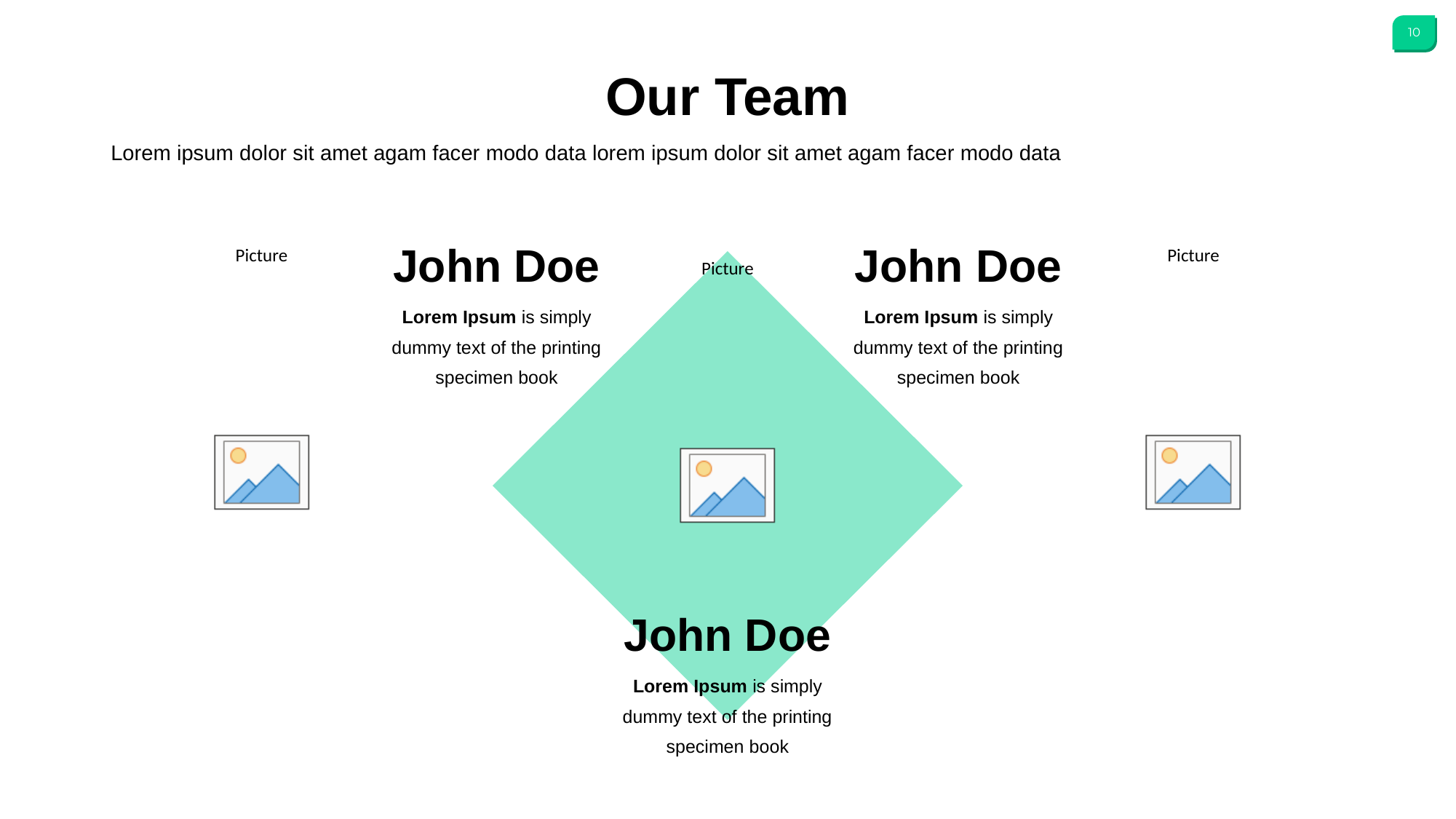

Our Team
Lorem ipsum dolor sit amet agam facer modo data lorem ipsum dolor sit amet agam facer modo data
John Doe
Lorem Ipsum is simply dummy text of the printing specimen book
John Doe
Lorem Ipsum is simply dummy text of the printing specimen book

John Doe
Lorem Ipsum is simply dummy text of the printing specimen book